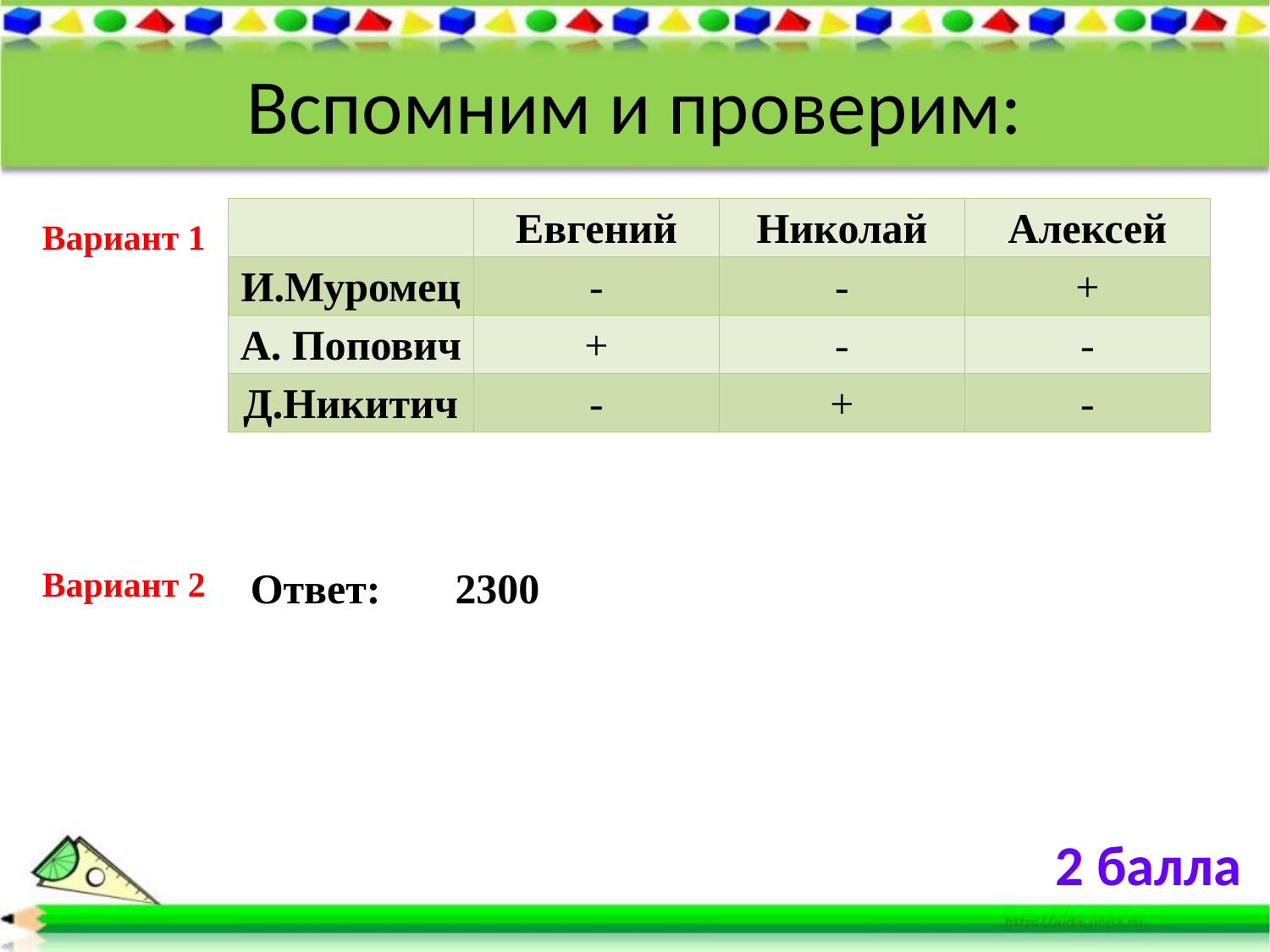

# Вспомним и проверим:
|  | Евгений | Николай | Алексей |
| --- | --- | --- | --- |
| И.Муромец | - | - | + |
| А. Попович | + | - | - |
| Д.Никитич | - | + | - |
Вариант 1

Вариант 2

Ответ:       2300
2 балла